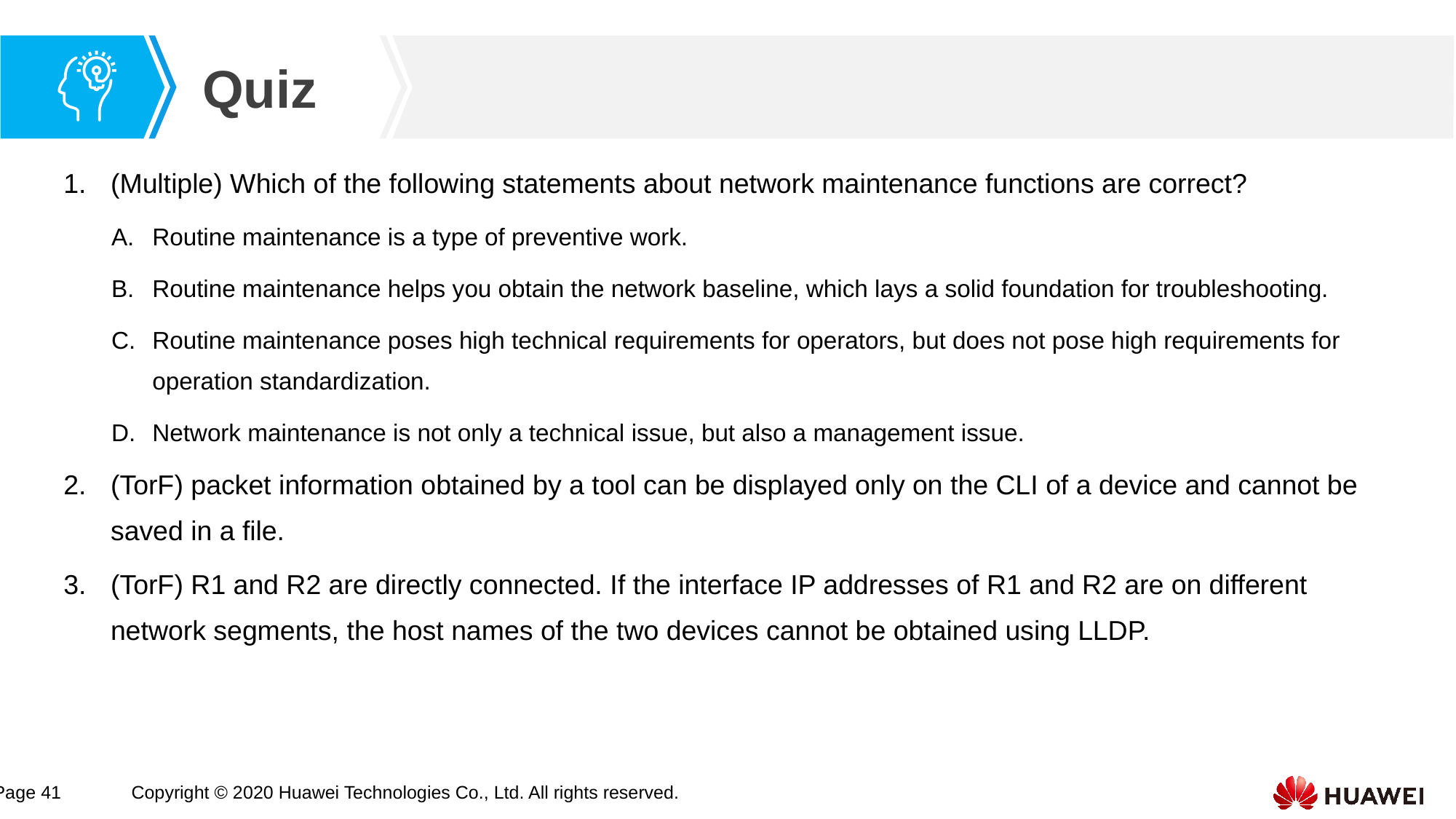

(Multiple) Which of the following statements about network maintenance functions are correct?
Routine maintenance is a type of preventive work.
Routine maintenance helps you obtain the network baseline, which lays a solid foundation for troubleshooting.
Routine maintenance poses high technical requirements for operators, but does not pose high requirements for operation standardization.
Network maintenance is not only a technical issue, but also a management issue.
(TorF) packet information obtained by a tool can be displayed only on the CLI of a device and cannot be saved in a file.
(TorF) R1 and R2 are directly connected. If the interface IP addresses of R1 and R2 are on different network segments, the host names of the two devices cannot be obtained using LLDP.